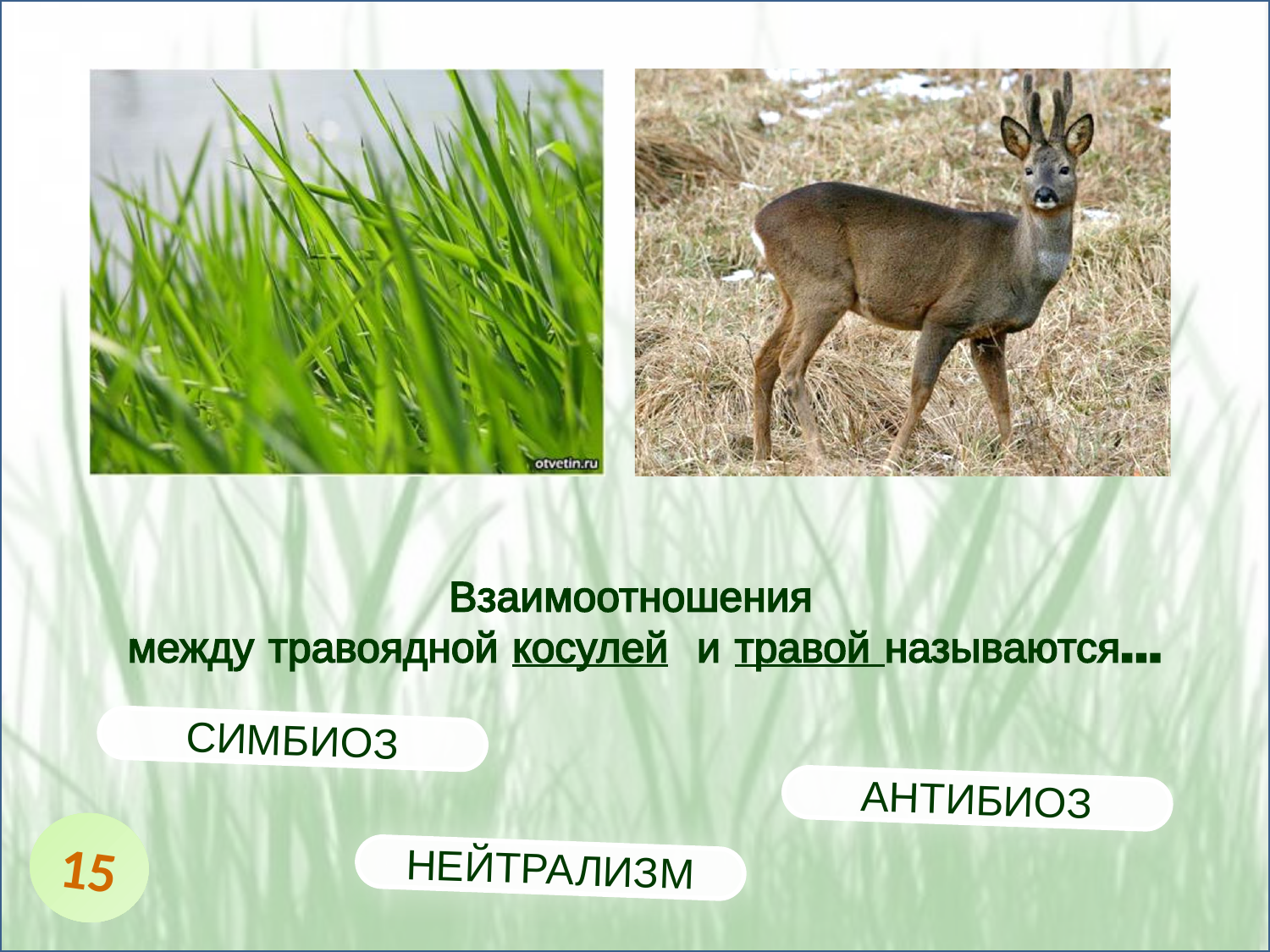

Взаимоотношения
между травоядной косулей  и травой называются…
СИМБИОЗ
АНТИБИОЗ
15
НЕЙТРАЛИЗМ